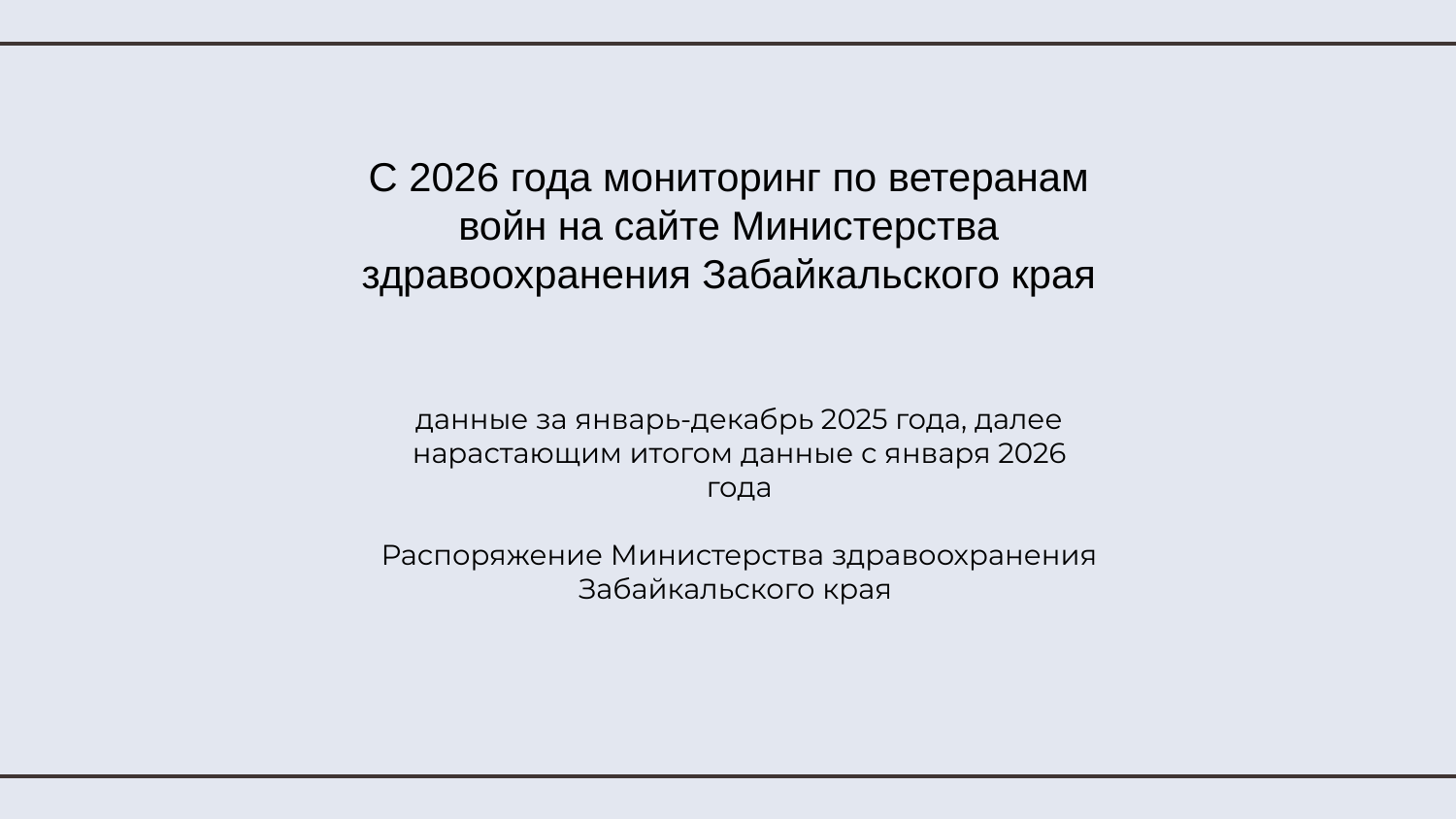

# С 2026 года мониторинг по ветеранам войн на сайте Министерства здравоохранения Забайкальского края
данные за январь-декабрь 2025 года, далее нарастающим итогом данные с января 2026 года

Распоряжение Министерства здравоохранения Забайкальского края